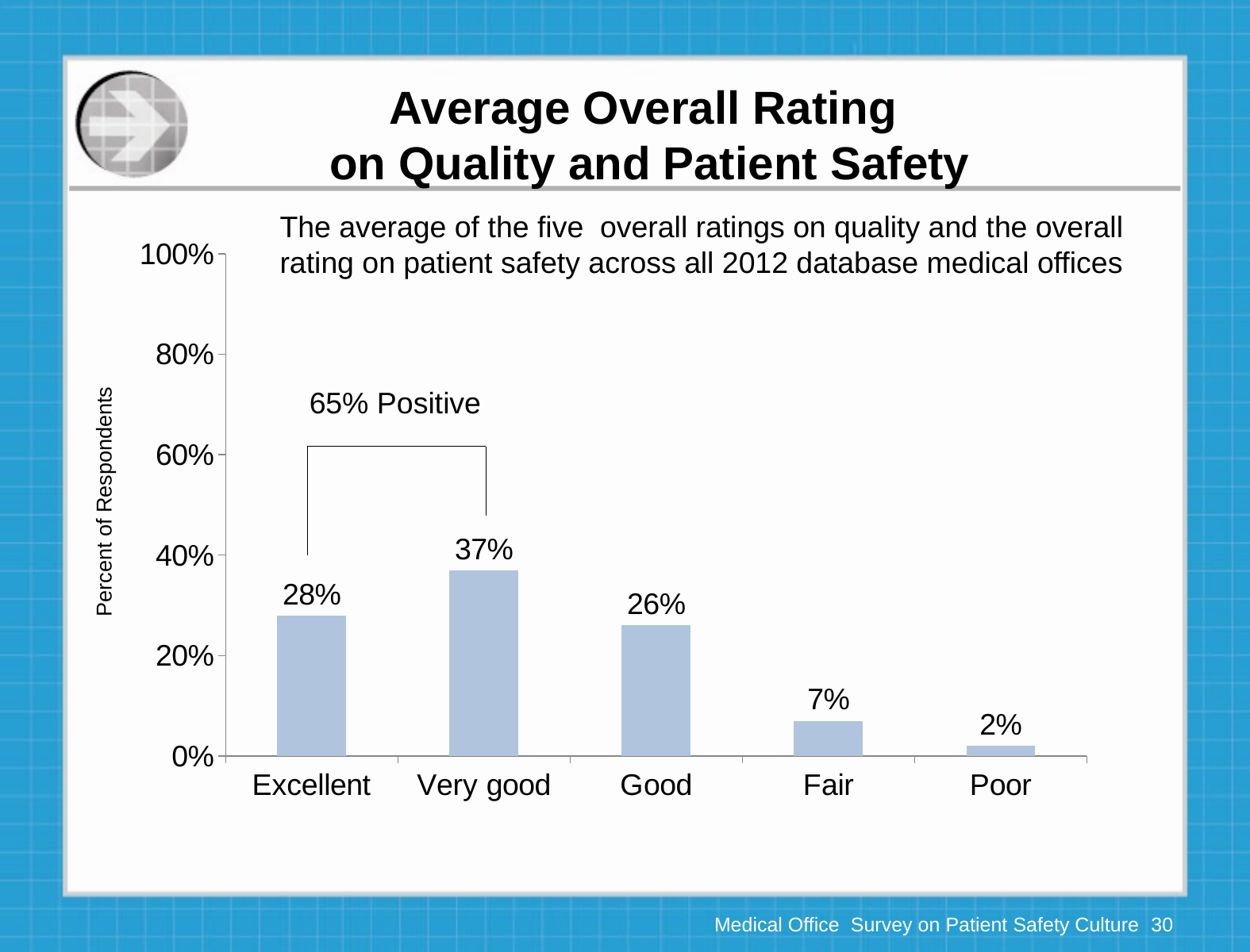

# Average Overall Rating on Quality and Patient Safety
The average of the five  overall ratings on quality and the overall rating on patient safety across all 2012 database medical offices

### Chart

| Category | Series 1 |
|---|---|
| Excellent | 0.2800000000000001 |
| Very good | 0.3700000000000004 |
| Good | 0.26 |
| Fair | 0.07000000000000002 |
| Poor | 0.02000000000000001 |
Percent of Respondents
65% Positive